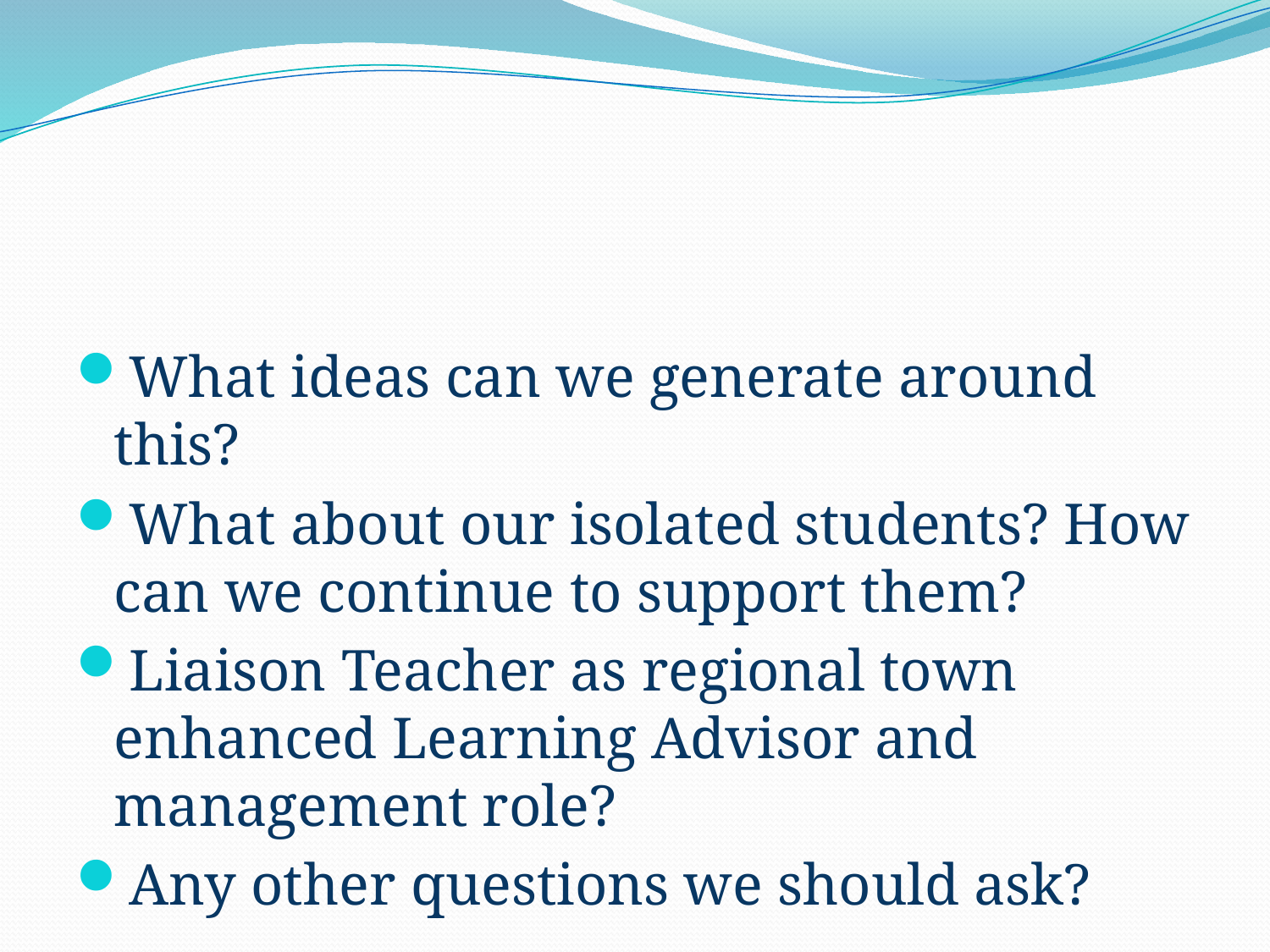

What ideas can we generate around this?
What about our isolated students? How can we continue to support them?
Liaison Teacher as regional town enhanced Learning Advisor and management role?
Any other questions we should ask?